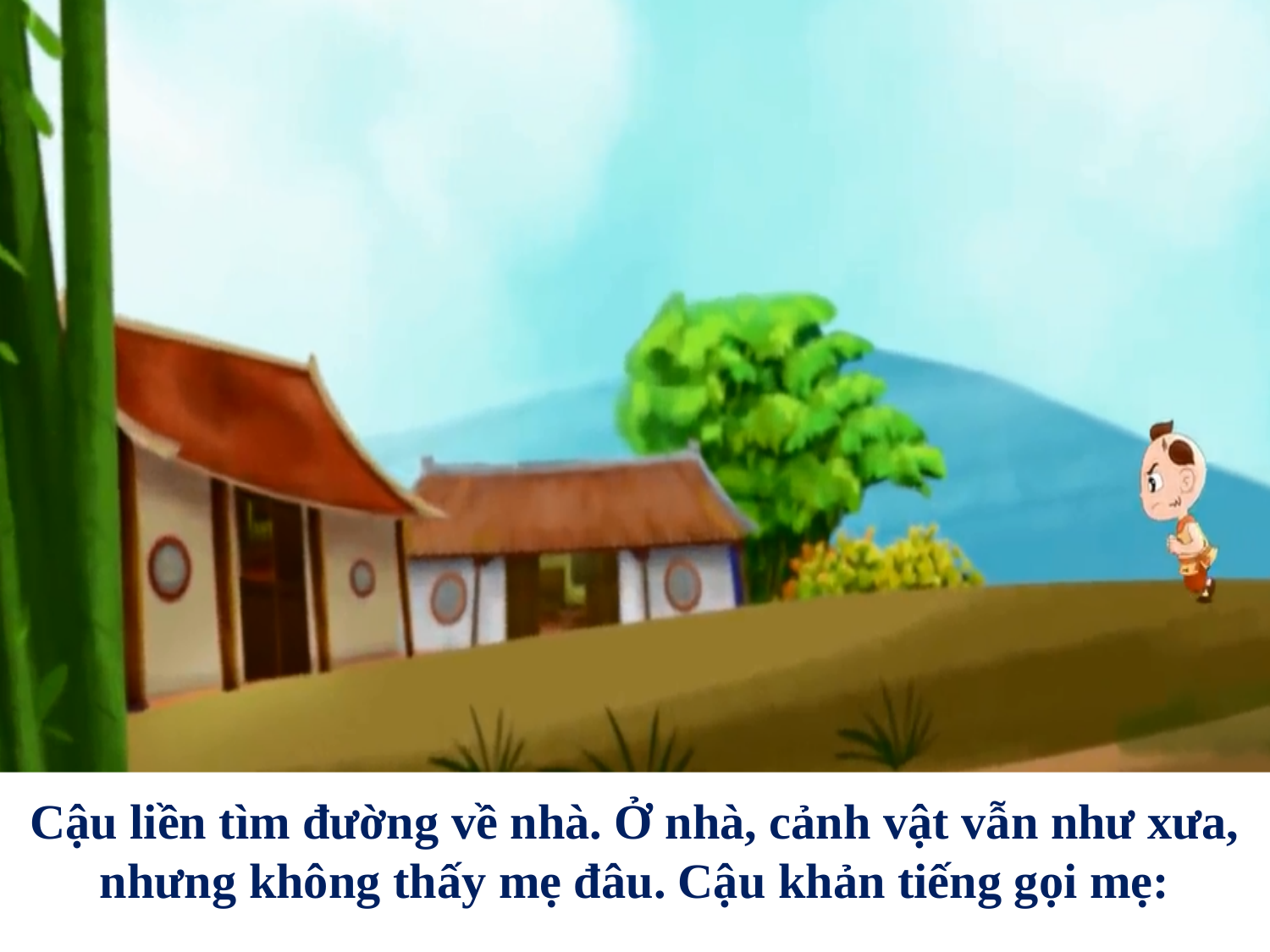

Cậu liền tìm đường về nhà. Ở nhà, cảnh vật vẫn như xưa, nhưng không thấy mẹ đâu. Cậu khản tiếng gọi mẹ: